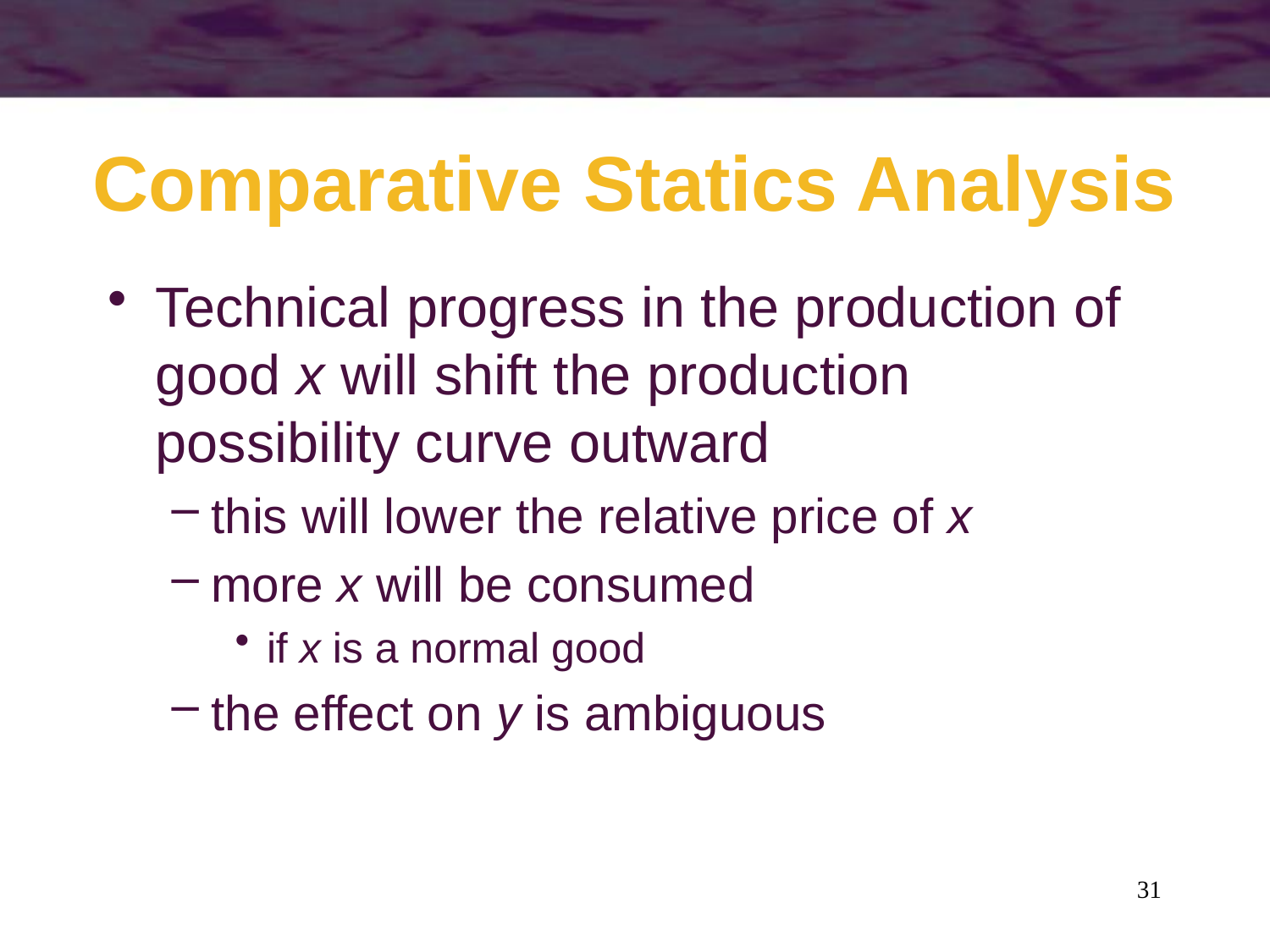

# Comparative Statics Analysis
Technical progress in the production of good x will shift the production possibility curve outward
this will lower the relative price of x
more x will be consumed
if x is a normal good
the effect on y is ambiguous
31